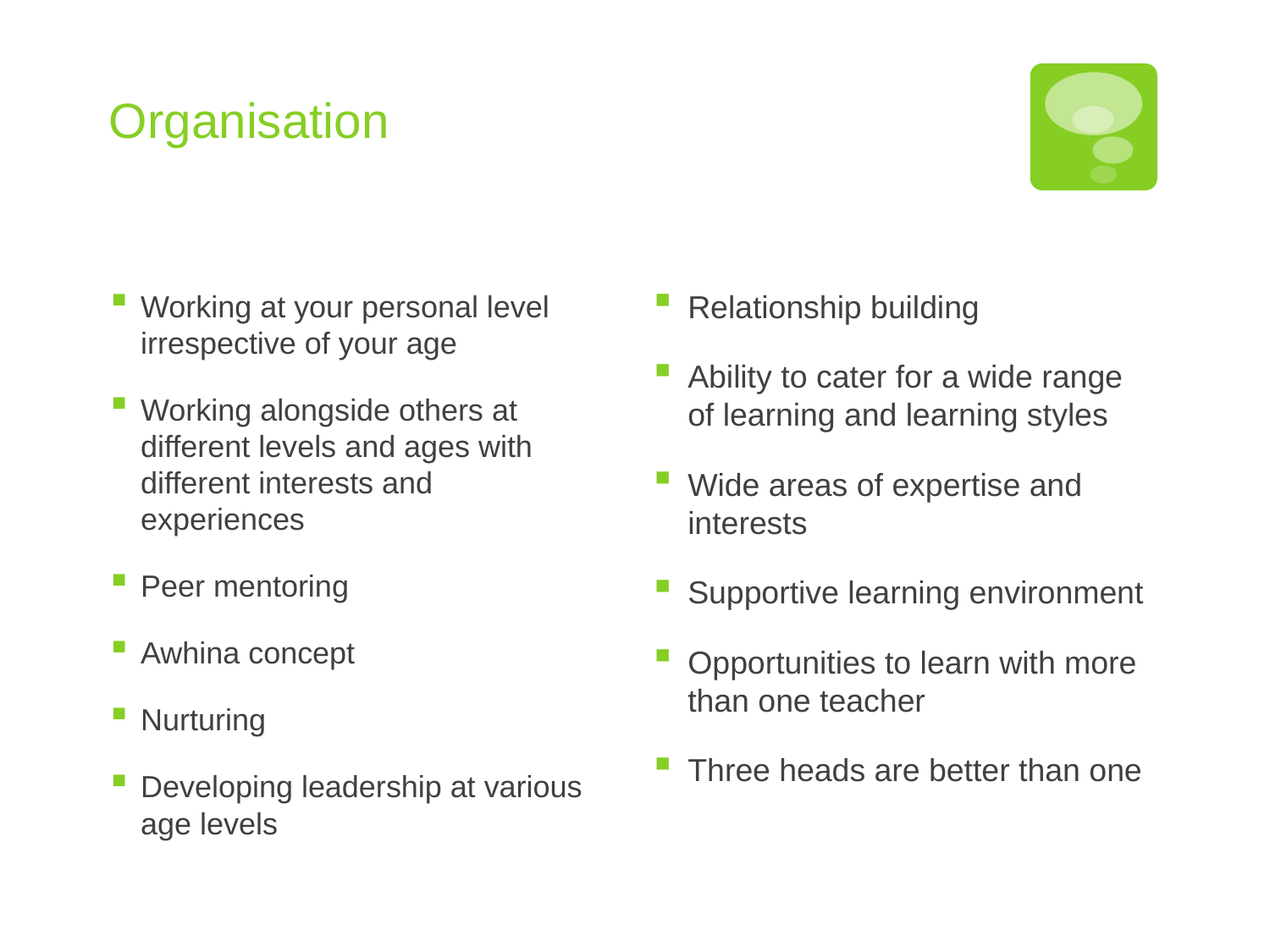

# Organisation
Vertical Grouping
Three Teachers
Relationship building
Ability to cater for a wide range of learning and learning styles
Wide areas of expertise and interests
Supportive learning environment
Opportunities to learn with more than one teacher
Three heads are better than one
Working at your personal level irrespective of your age
Working alongside others at different levels and ages with different interests and experiences
Peer mentoring
Awhina concept
Nurturing
Developing leadership at various age levels